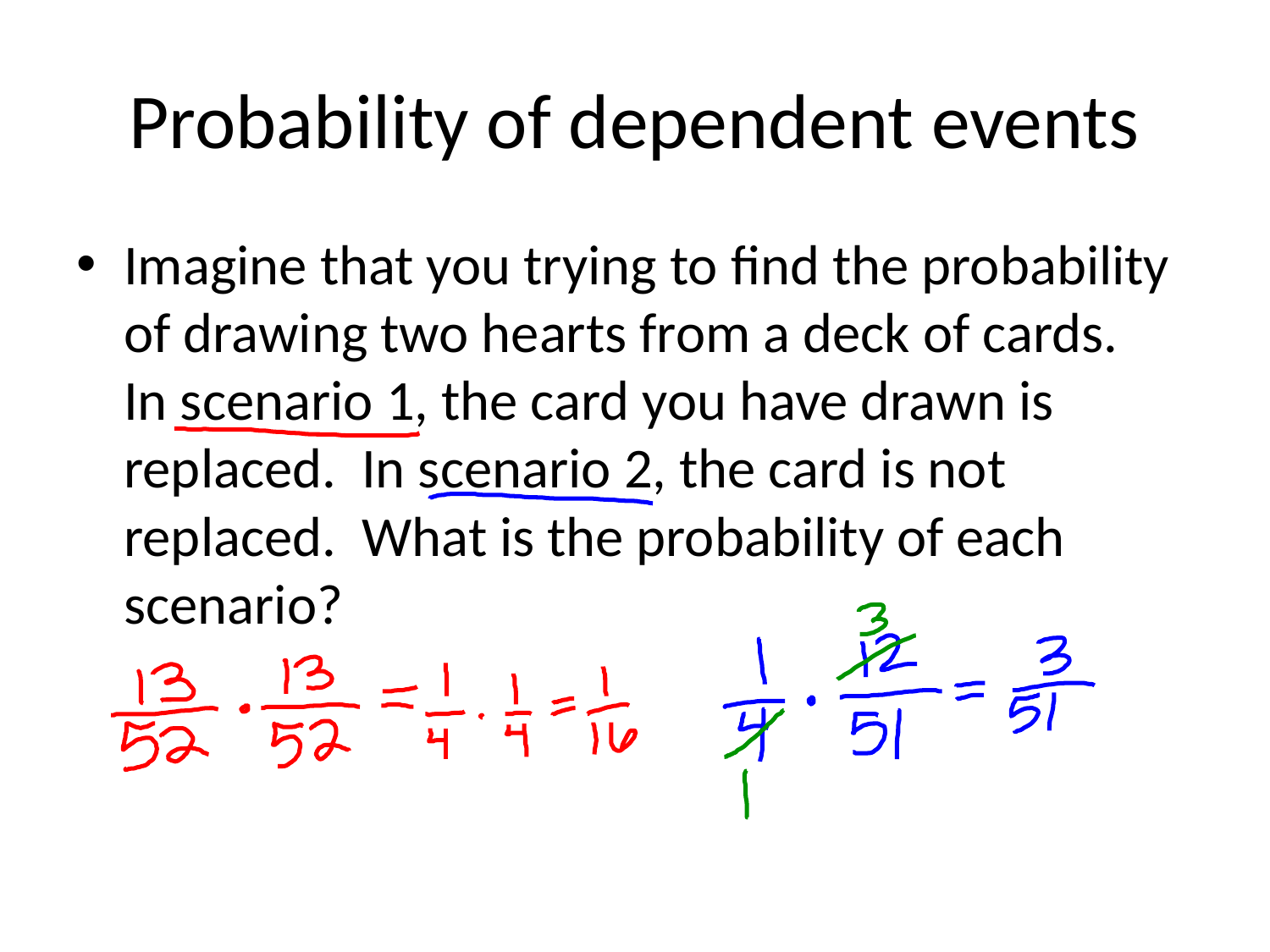

# Probability of dependent events
Imagine that you trying to find the probability of drawing two hearts from a deck of cards.   In scenario 1, the card you have drawn is replaced.  In scenario 2, the card is not replaced.  What is the probability of each scenario?